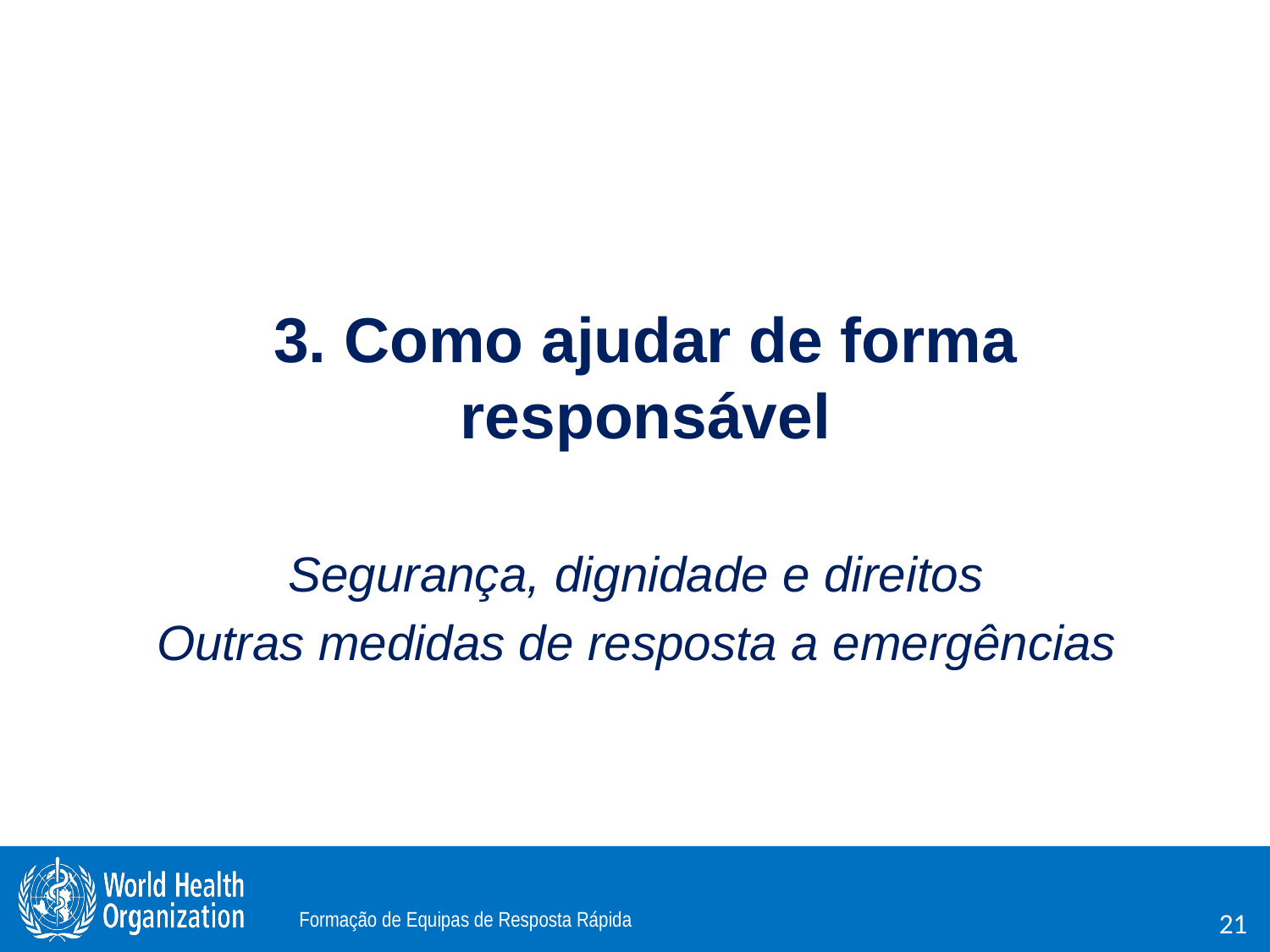

# 3. Como ajudar de forma responsável
Segurança, dignidade e direitos
Outras medidas de resposta a emergências